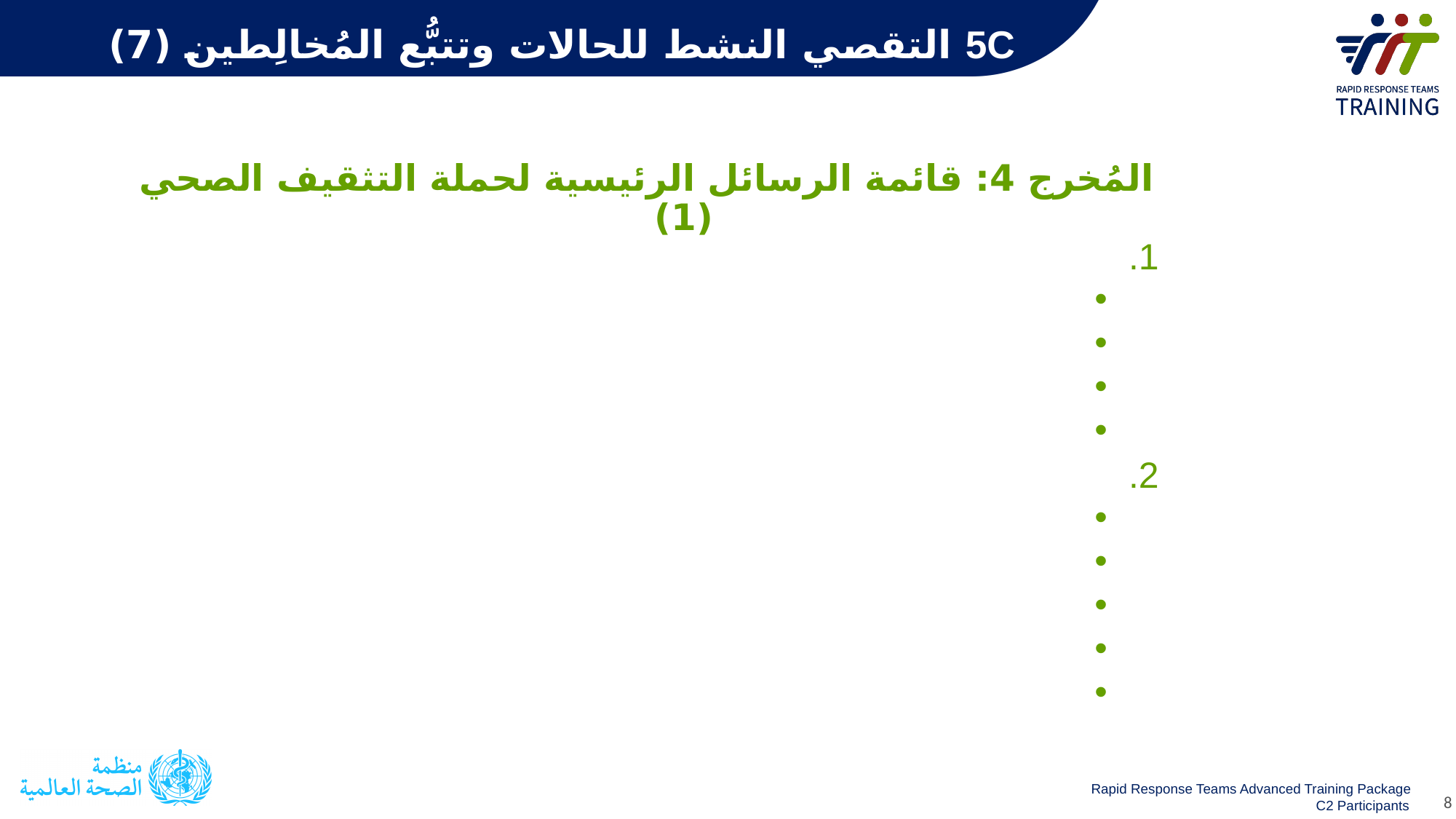

# 5C التقصي النشط للحالات وتتبُّع المُخالِطين (7)
المُخرج 4: قائمة الرسائل الرئيسية لحملة التثقيف الصحي (1)